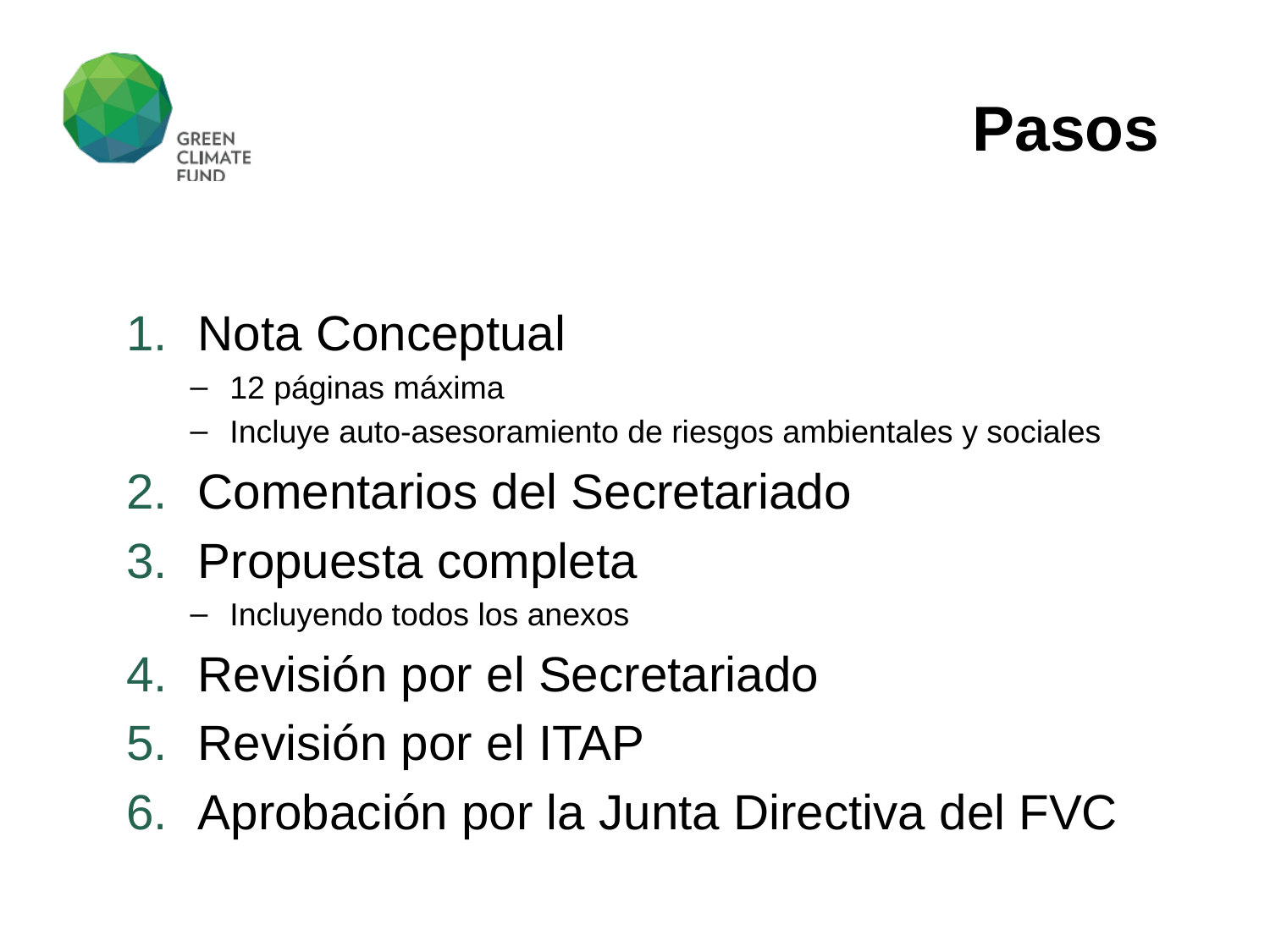

# Pasos
Nota Conceptual
12 páginas máxima
Incluye auto-asesoramiento de riesgos ambientales y sociales
Comentarios del Secretariado
Propuesta completa
Incluyendo todos los anexos
Revisión por el Secretariado
Revisión por el ITAP
Aprobación por la Junta Directiva del FVC